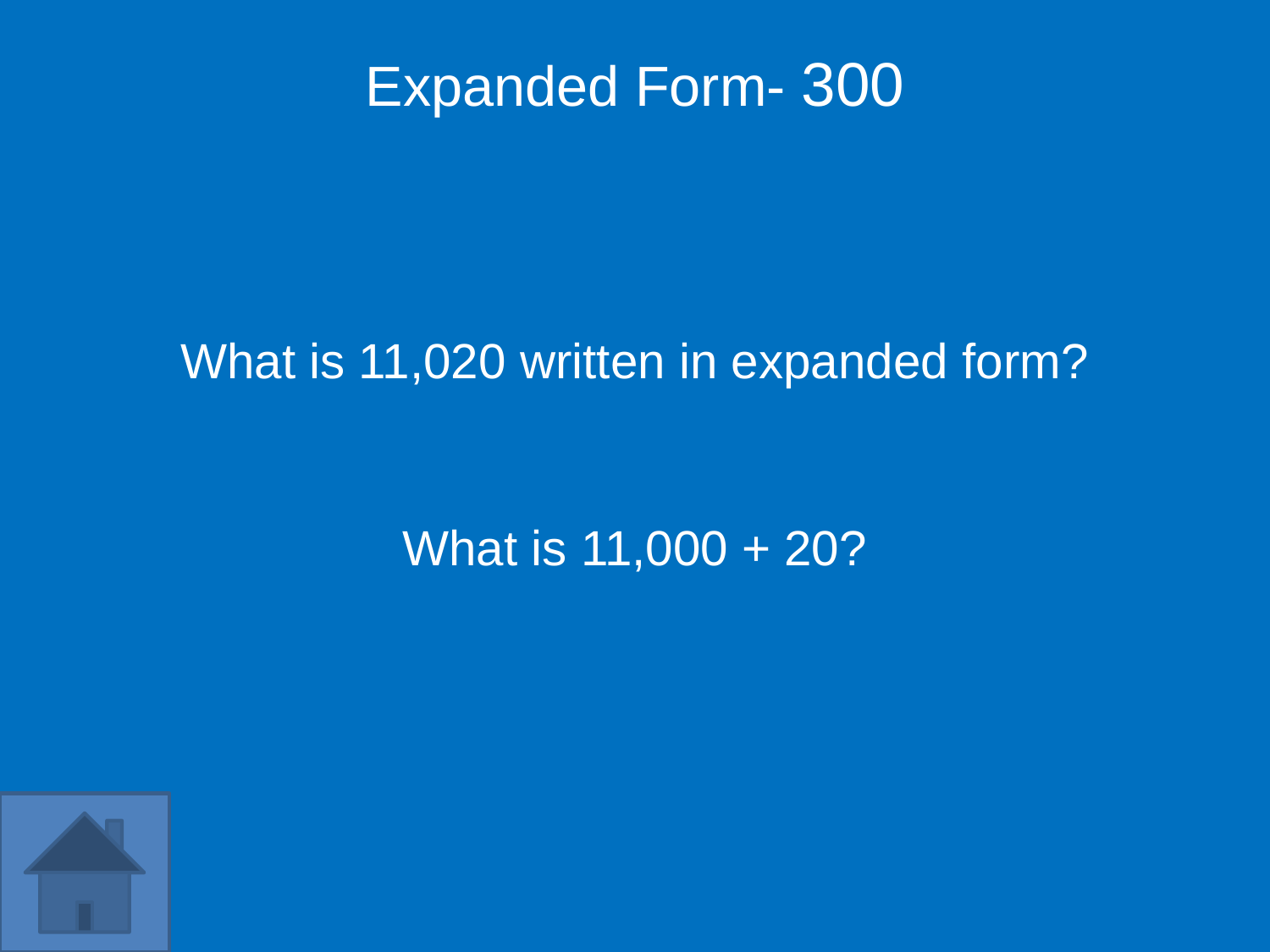

Expanded Form- 300

What is 11,020 written in expanded form?

What is 11,000 + 20?